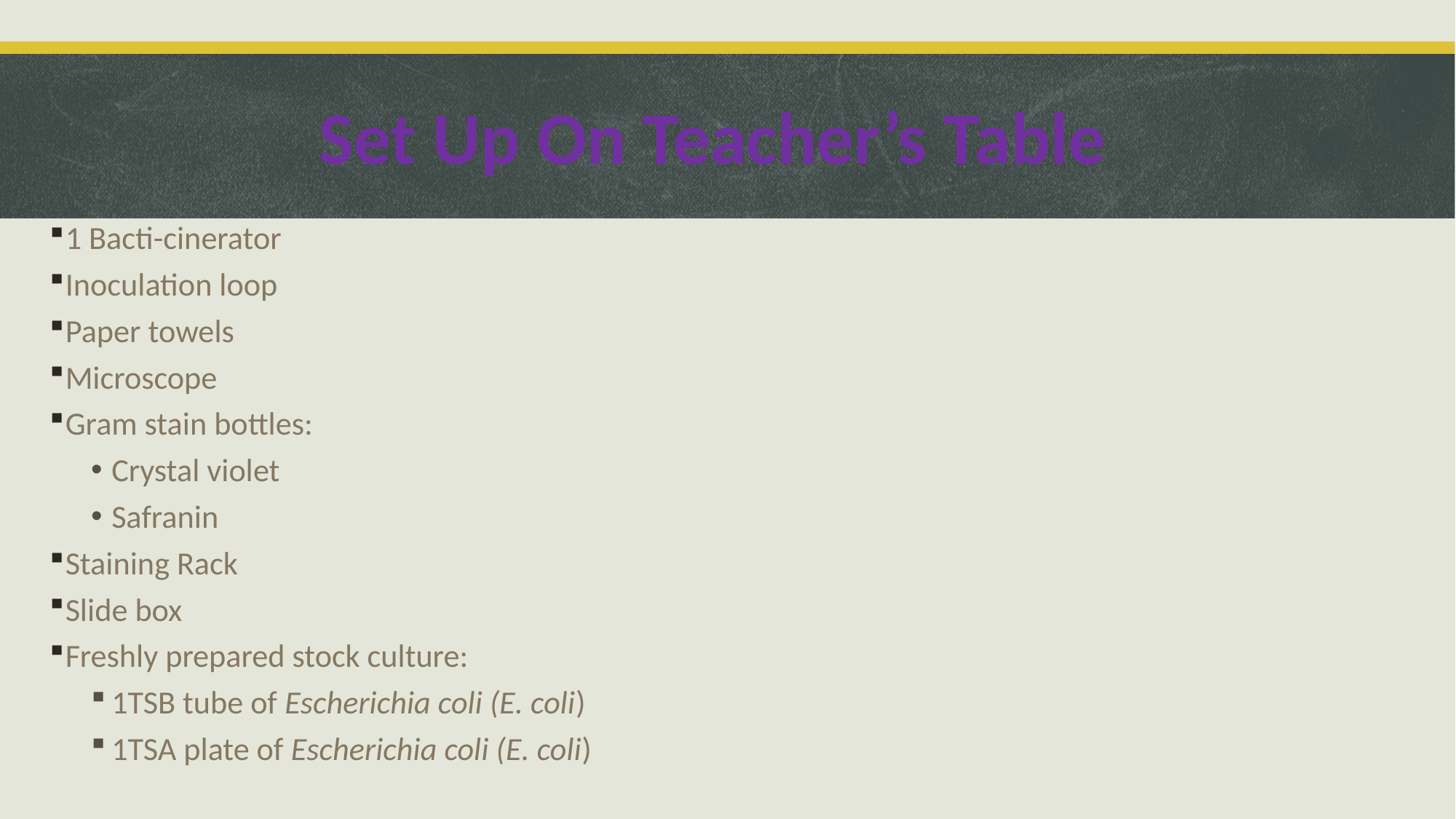

# Set Up On Teacher’s Table
1 Bacti-cinerator
Inoculation loop
Paper towels
Microscope
Gram stain bottles:
Crystal violet
Safranin
Staining Rack
Slide box
Freshly prepared stock culture:
1TSB tube of Escherichia coli (E. coli)
1TSA plate of Escherichia coli (E. coli)